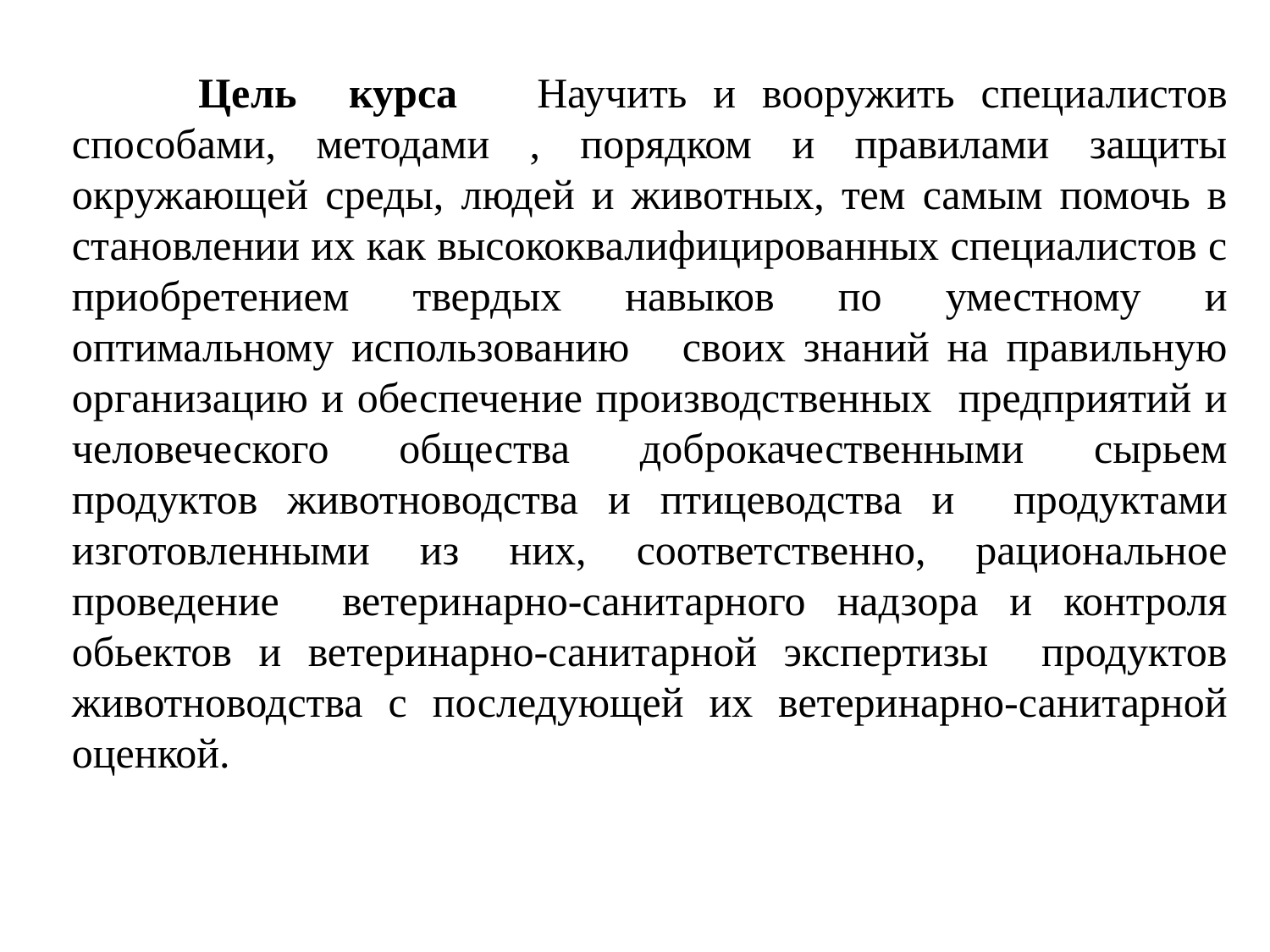

Цель  курса   Научить и вооружить специалистов способами, методами , порядком и правилами защиты окружающей среды, людей и животных, тем самым помочь в становлении их как высококвалифицированных специалистов с приобретением твердых навыков по уместному и оптимальному использованию   своих знаний на правильную организацию и обеспечение производственных  предприятий и человеческого общества доброкачественными сырьем продуктов животноводства и птицеводства и  продуктами изготовленными из них, соответственно, рациональное проведение  ветеринарно-санитарного надзора и контроля обьектов и ветеринарно-санитарной экспертизы  продуктов животноводства с последующей их ветеринарно-санитарной оценкой.